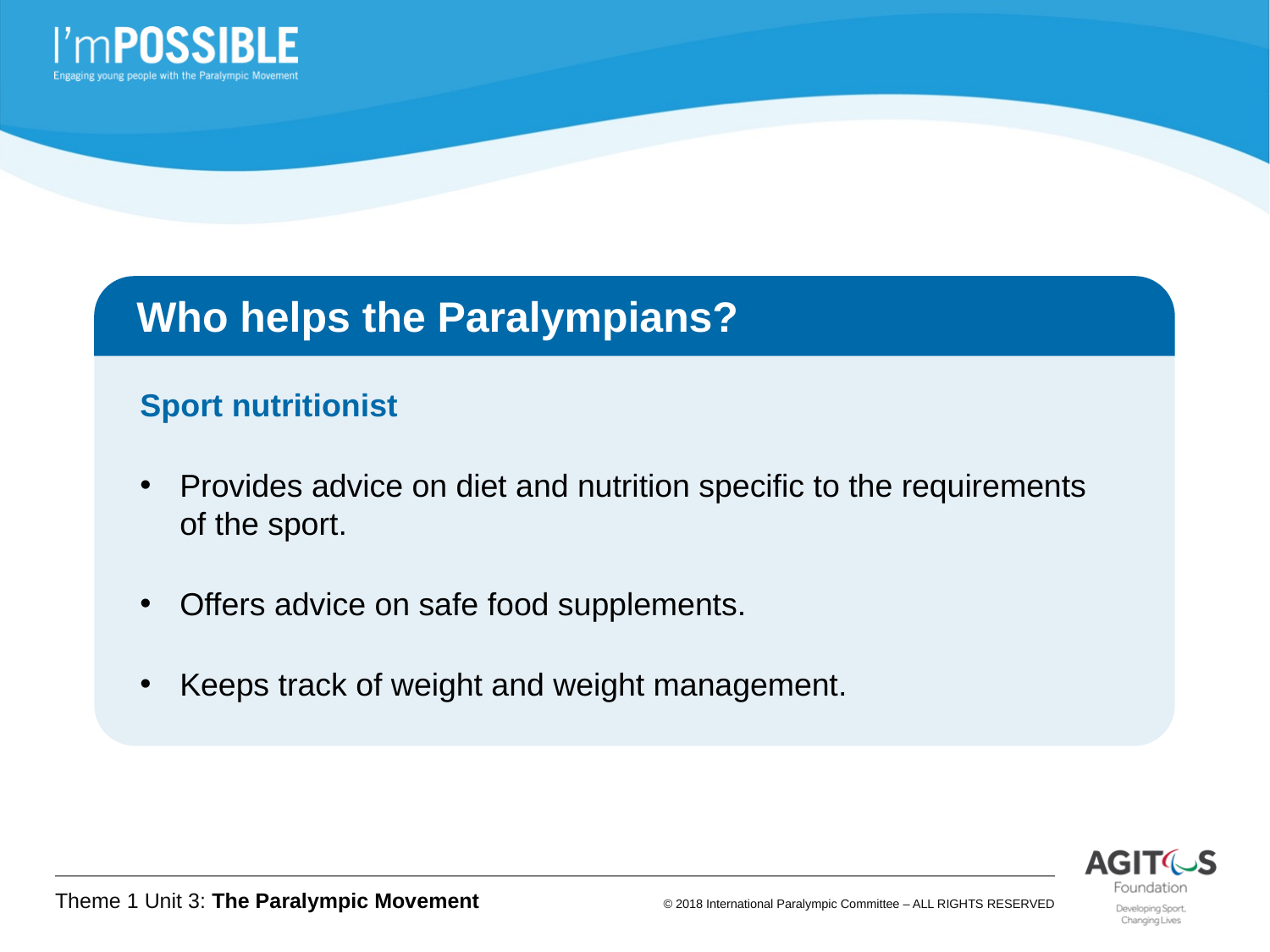

Who helps the Paralympians?

Sport nutritionist
Provides advice on diet and nutrition specific to the requirements
of the sport.
Offers advice on safe food supplements.
Keeps track of weight and weight management.